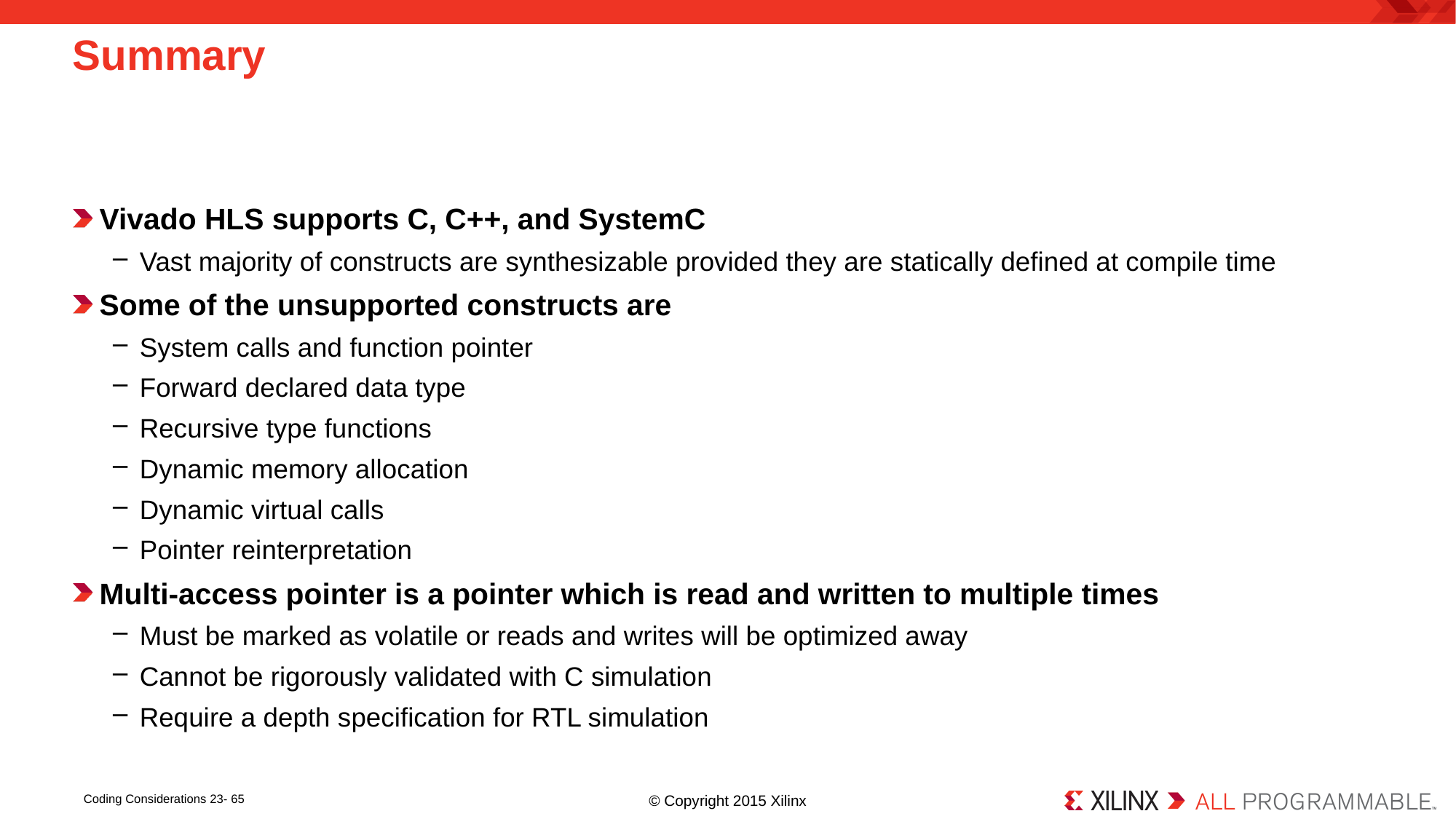

# Summary
Vivado HLS supports C, C++, and SystemC
Vast majority of constructs are synthesizable provided they are statically defined at compile time
Some of the unsupported constructs are
System calls and function pointer
Forward declared data type
Recursive type functions
Dynamic memory allocation
Dynamic virtual calls
Pointer reinterpretation
Multi-access pointer is a pointer which is read and written to multiple times
Must be marked as volatile or reads and writes will be optimized away
Cannot be rigorously validated with C simulation
Require a depth specification for RTL simulation
Coding Considerations 23- 65
© Copyright 2015 Xilinx